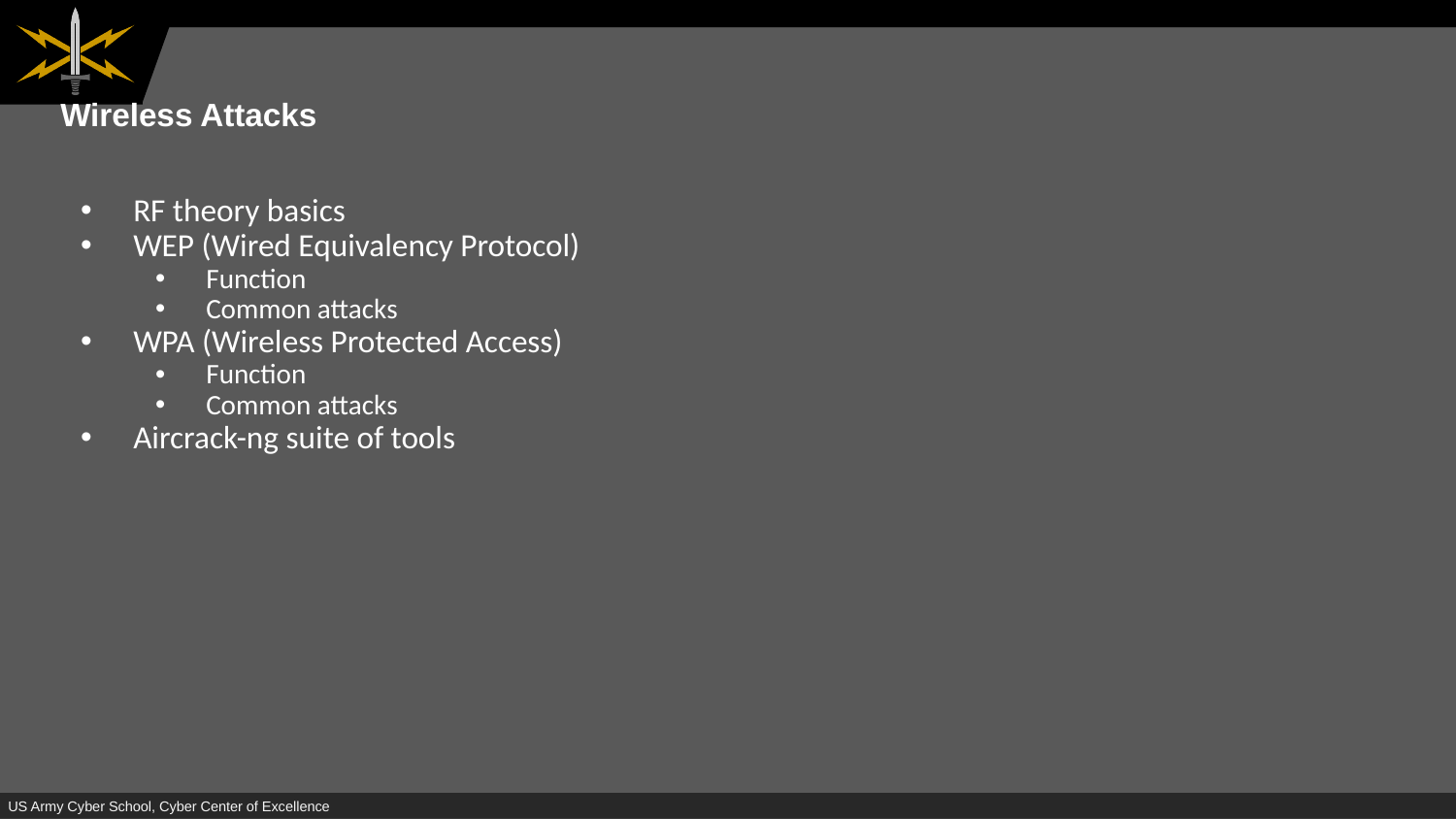

# Wireless Attacks
RF theory basics
WEP (Wired Equivalency Protocol)
Function
Common attacks
WPA (Wireless Protected Access)
Function
Common attacks
Aircrack-ng suite of tools